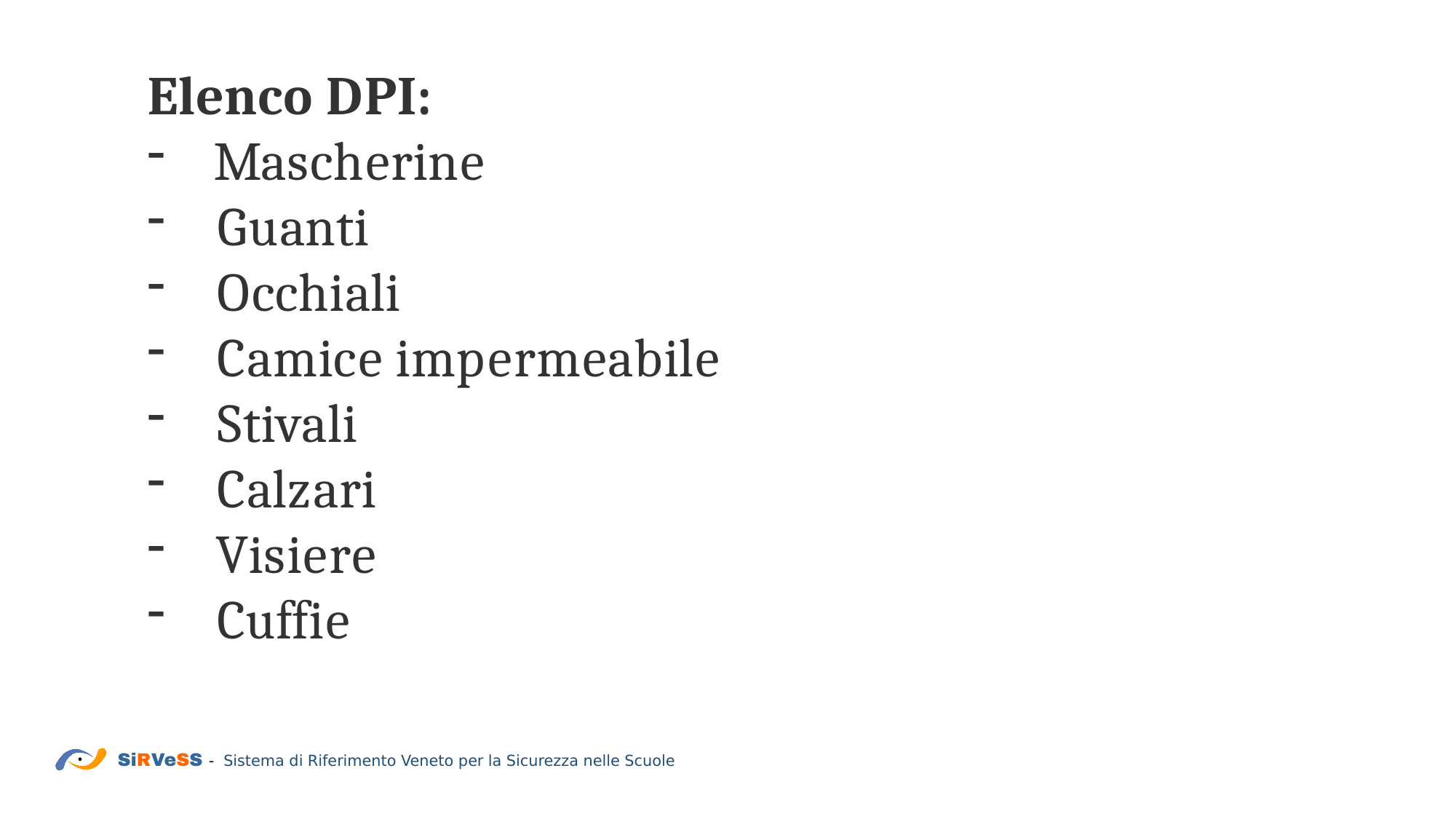

Elenco DPI:
Mascherine
Guanti
Occhiali
Camice impermeabile
Stivali
Calzari
Visiere
Cuffie